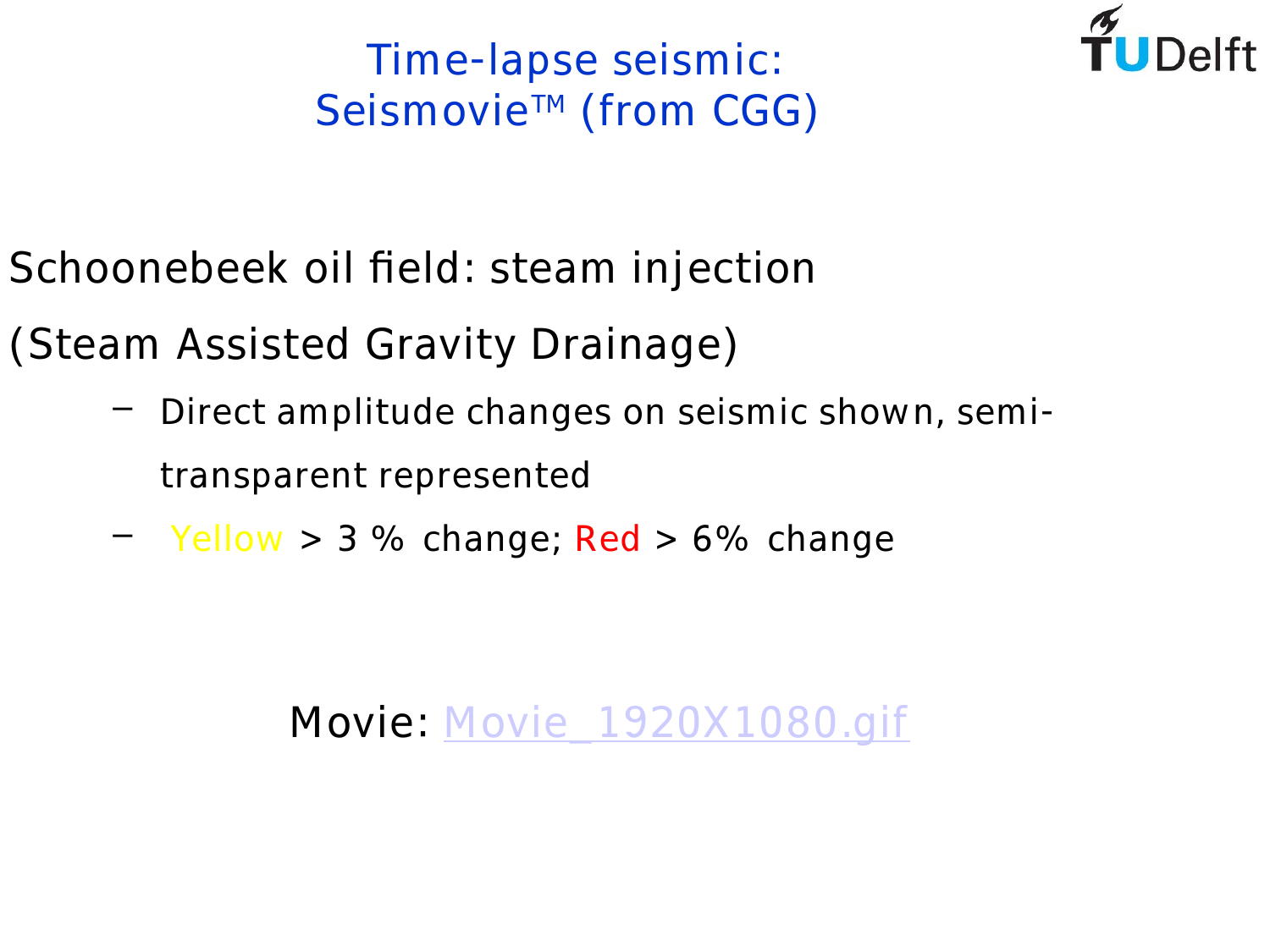

Time-lapse seismic:
SeismovieTM (from CGG)
Schoonebeek oil field: steam injection
(Steam Assisted Gravity Drainage)
Direct amplitude changes on seismic shown, semi-transparent represented
 Yellow > 3 % change; Red > 6% change
Movie: Movie_1920X1080.gif